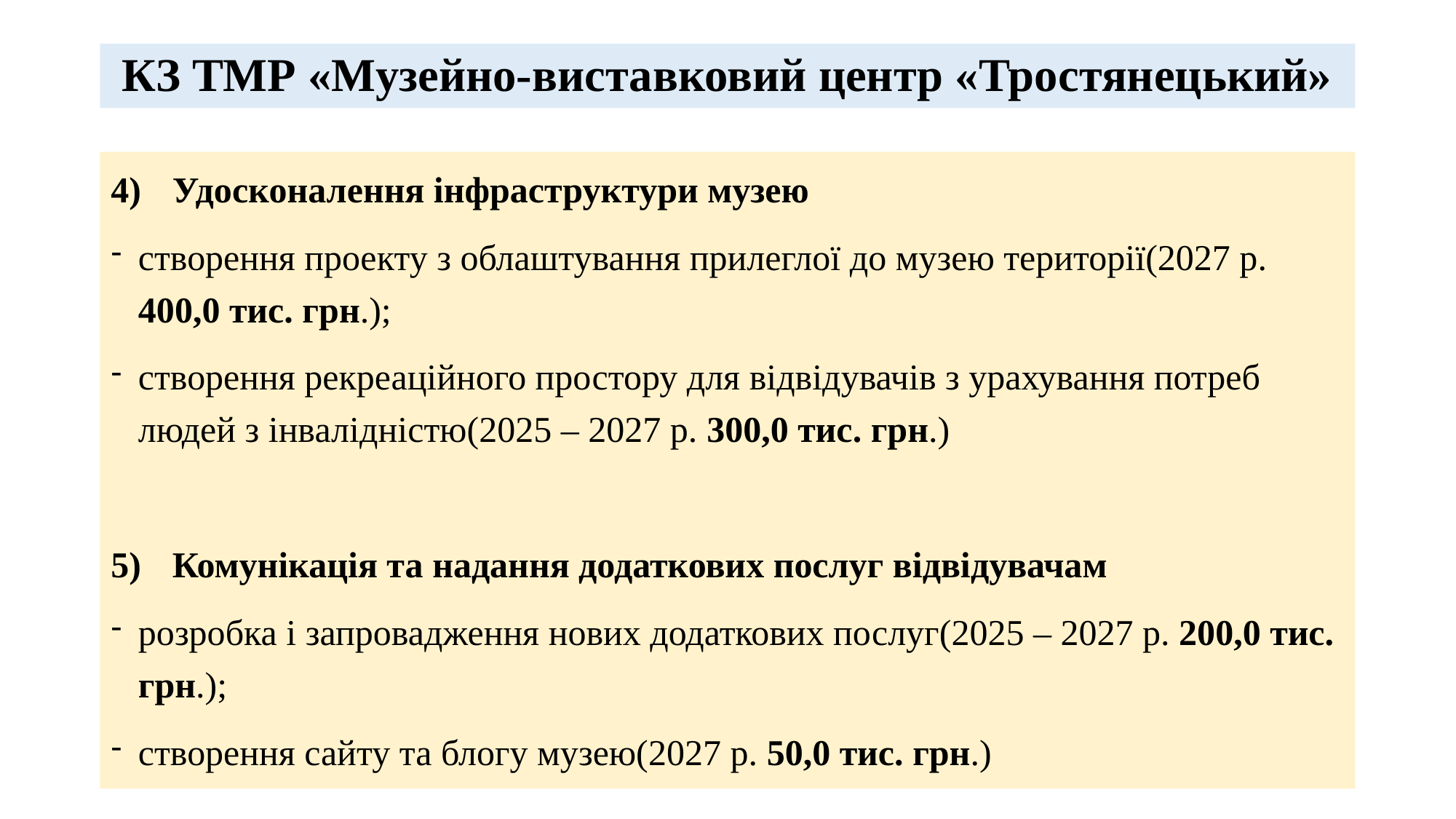

# КЗ ТМР «Музейно-виставковий центр «Тростянецький»
Удосконалення інфраструктури музею
створення проекту з облаштування прилеглої до музею території(2027 р. 400,0 тис. грн.);
створення рекреаційного простору для відвідувачів з урахування потреб людей з інвалідністю(2025 – 2027 р. 300,0 тис. грн.)

Комунікація та надання додаткових послуг відвідувачам
розробка і запровадження нових додаткових послуг(2025 – 2027 р. 200,0 тис. грн.);
створення сайту та блогу музею(2027 р. 50,0 тис. грн.)